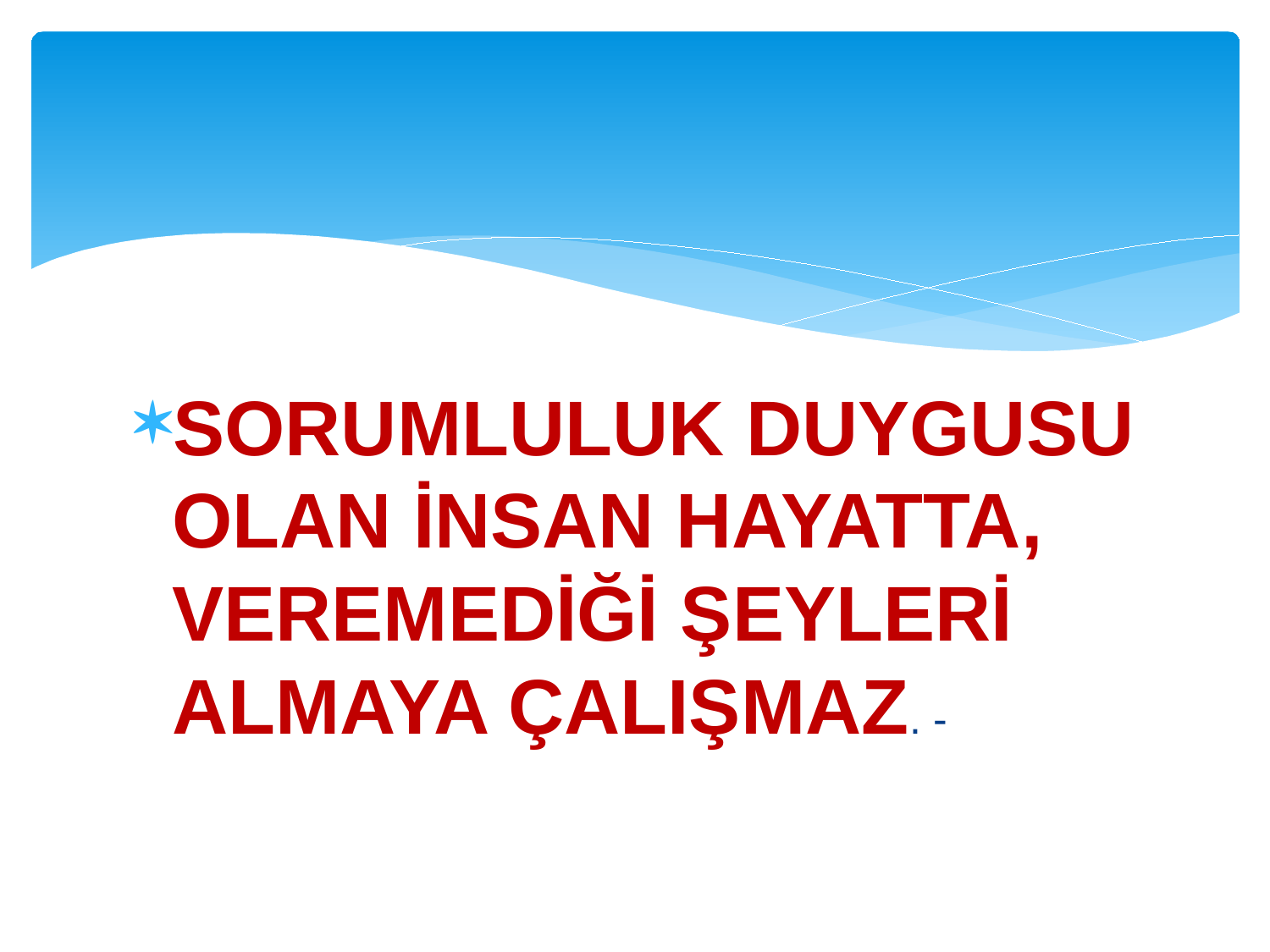

SORUMLULUK DUYGUSU OLAN İNSAN HAYATTA, VEREMEDİĞİ ŞEYLERİ ALMAYA ÇALIŞMAZ. -